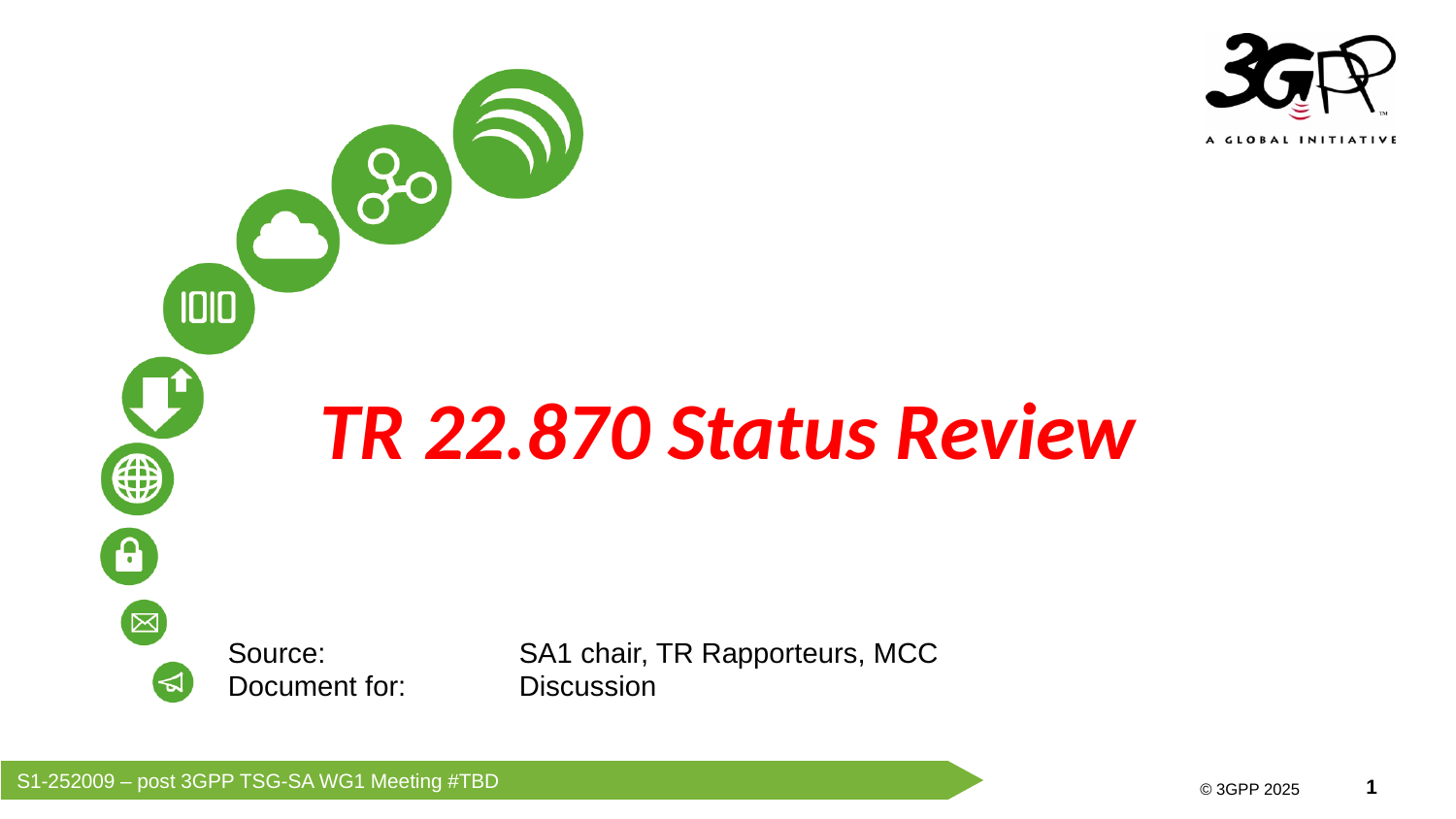

TR 22.870 Status Review
Source: 		SA1 chair, TR Rapporteurs, MCC
Document for:	Discussion

S1-252009 – post 3GPP TSG-SA WG1 Meeting #TBD

© 3GPP 2025